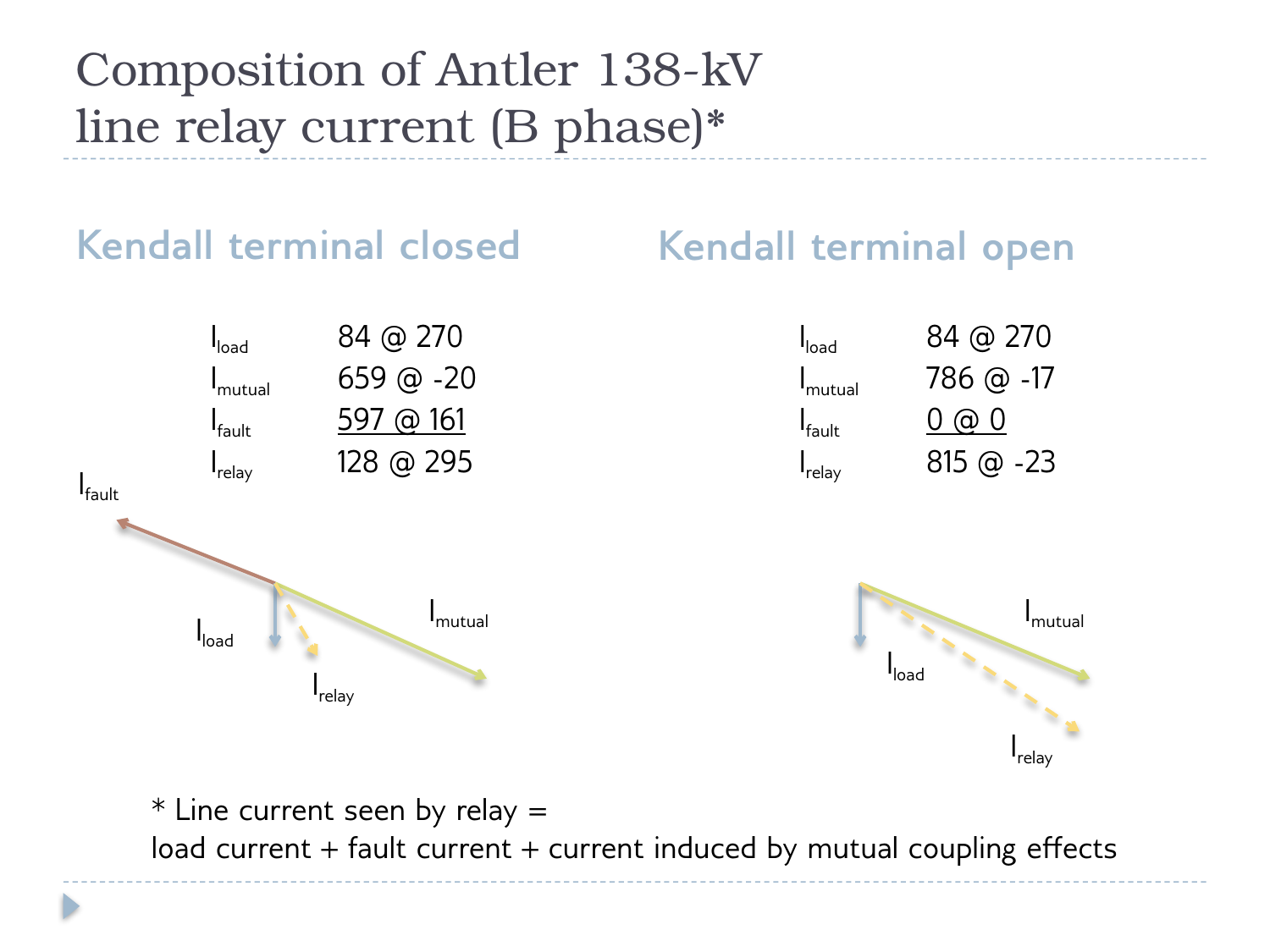

# Composition of Antler 138-kV line relay current (B phase)*
Kendall terminal closed
Kendall terminal open
Iload	84 @ 270
Imutual	659 @ -20
Ifault	597 @ 161
Irelay	128 @ 295
Iload	84 @ 270
Imutual	786 @ -17
Ifault	0 @ 0
Irelay	815 @ -23
Ifault
Imutual
Imutual
Iload
Iload
Irelay
Irelay
* Line current seen by relay =
load current + fault current + current induced by mutual coupling effects